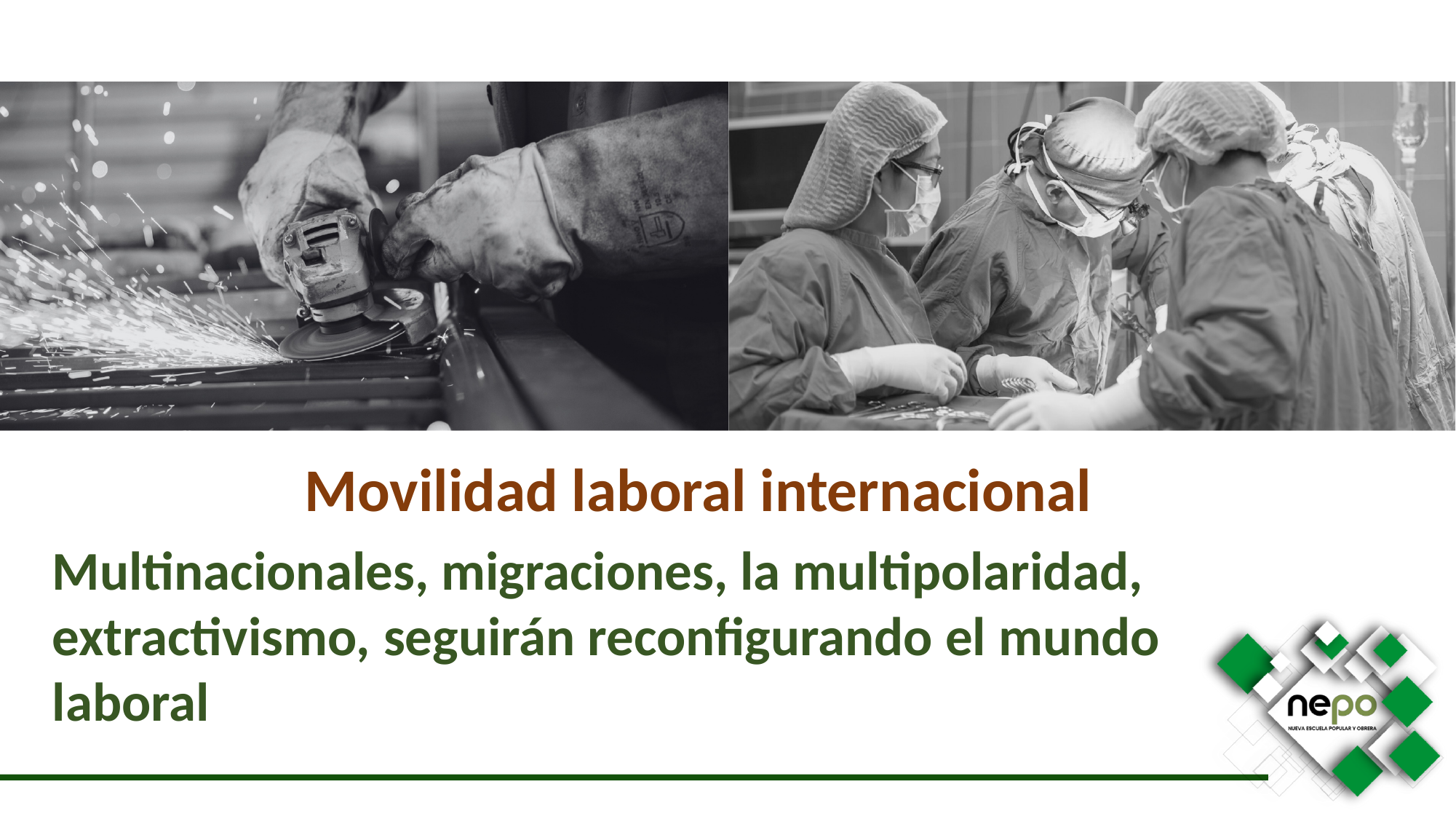

Movilidad laboral internacional
Multinacionales, migraciones, la multipolaridad, extractivismo, seguirán reconfigurando el mundo laboral